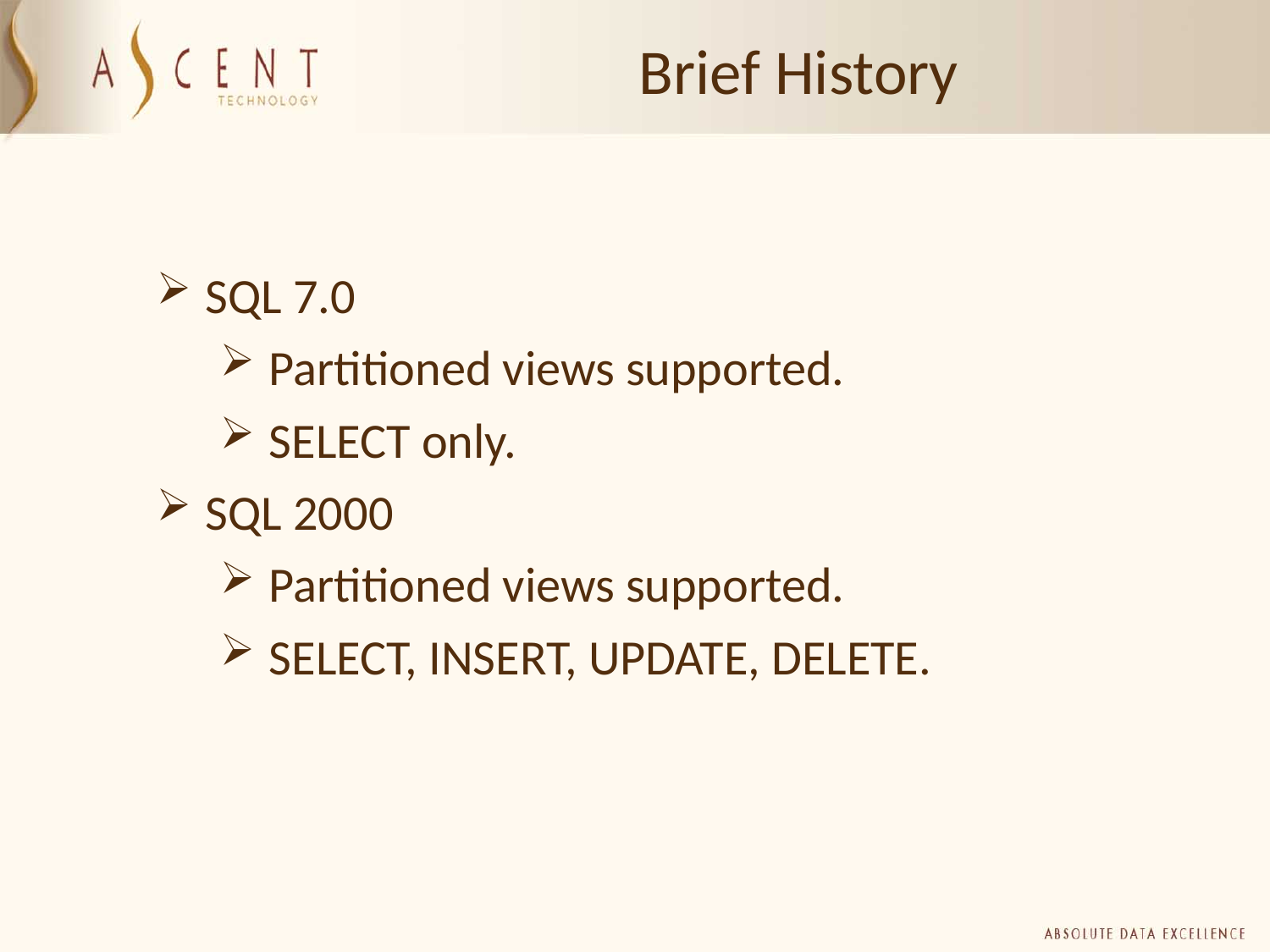

Brief History
SQL 7.0
Partitioned views supported.
SELECT only.
SQL 2000
Partitioned views supported.
SELECT, INSERT, UPDATE, DELETE.